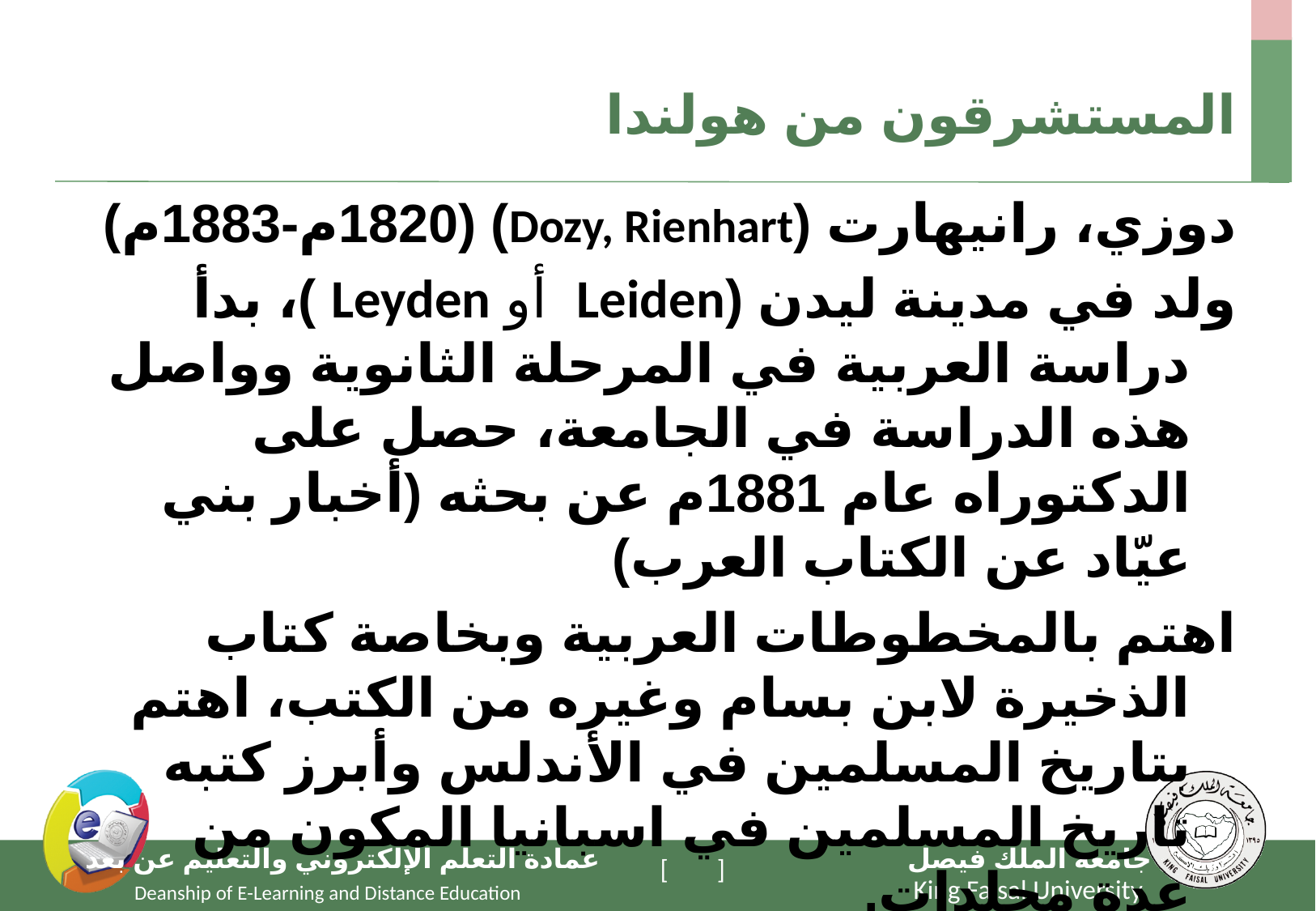

# المستشرقون من هولندا
دوزي، رانيهارت (Dozy, Rienhart) (1820م-1883م)
ولد في مدينة ليدن (Leiden  أو Leyden )، بدأ دراسة العربية في المرحلة الثانوية وواصل هذه الدراسة في الجامعة، حصل على الدكتوراه عام 1881م عن بحثه (أخبار بني عيّاد عن الكتاب العرب)
اهتم بالمخطوطات العربية وبخاصة كتاب الذخيرة لابن بسام وغيره من الكتب، اهتم بتاريخ المسلمين في الأندلس وأبرز كتبه تاريخ المسلمين في اسبانيا المكون من عدة مجلدات.
تكملة المعاجم العربية
2